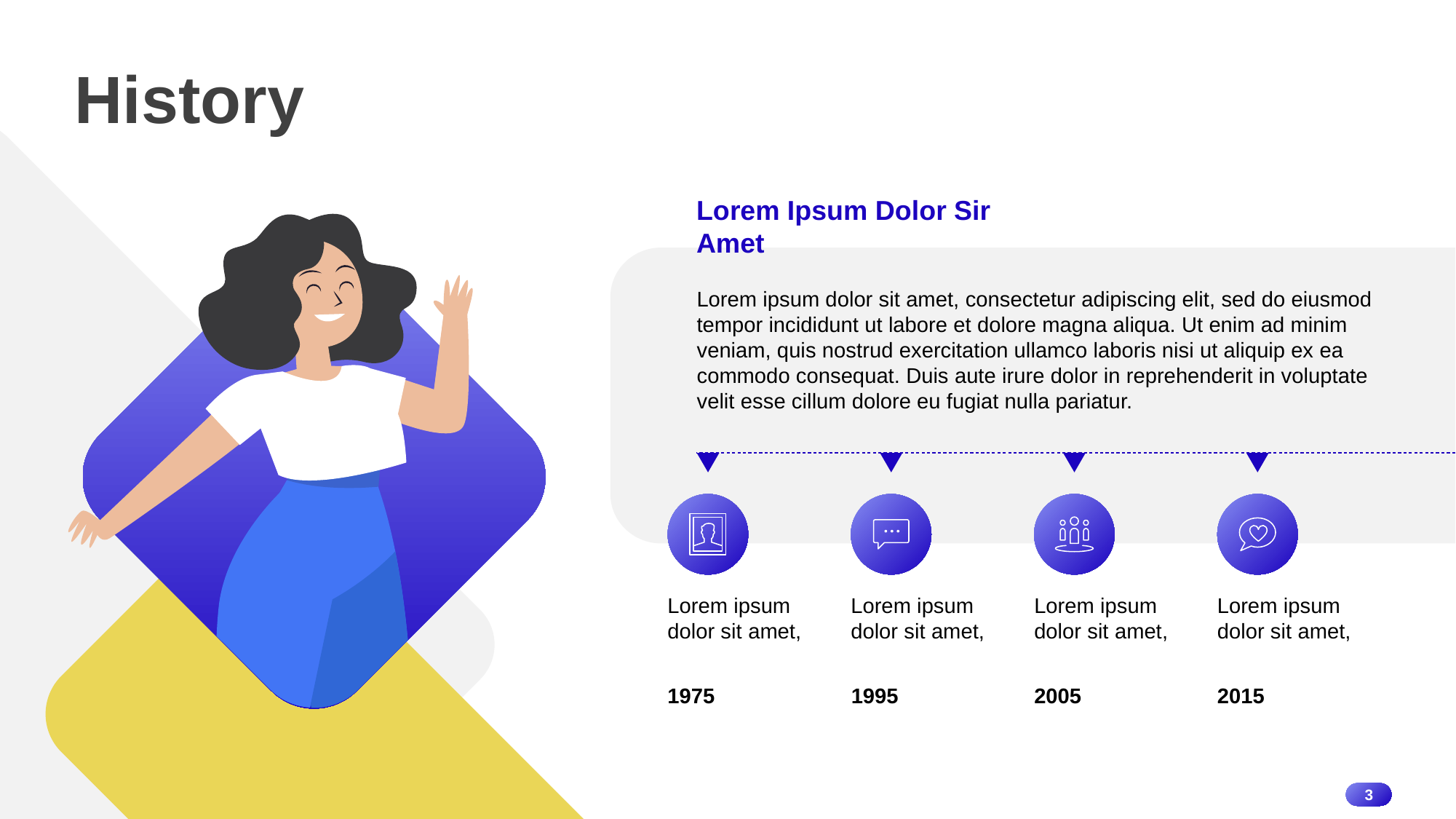

# History
Lorem Ipsum Dolor Sir Amet

Lorem ipsum dolor sit amet, consectetur adipiscing elit, sed do eiusmod tempor incididunt ut labore et dolore magna aliqua. Ut enim ad minim veniam, quis nostrud exercitation ullamco laboris nisi ut aliquip ex ea commodo consequat. Duis aute irure dolor in reprehenderit in voluptate velit esse cillum dolore eu fugiat nulla pariatur.

Lorem ipsum dolor sit amet,
Lorem ipsum dolor sit amet,
Lorem ipsum dolor sit amet,
Lorem ipsum dolor sit amet,

1975
1995
2005
2015